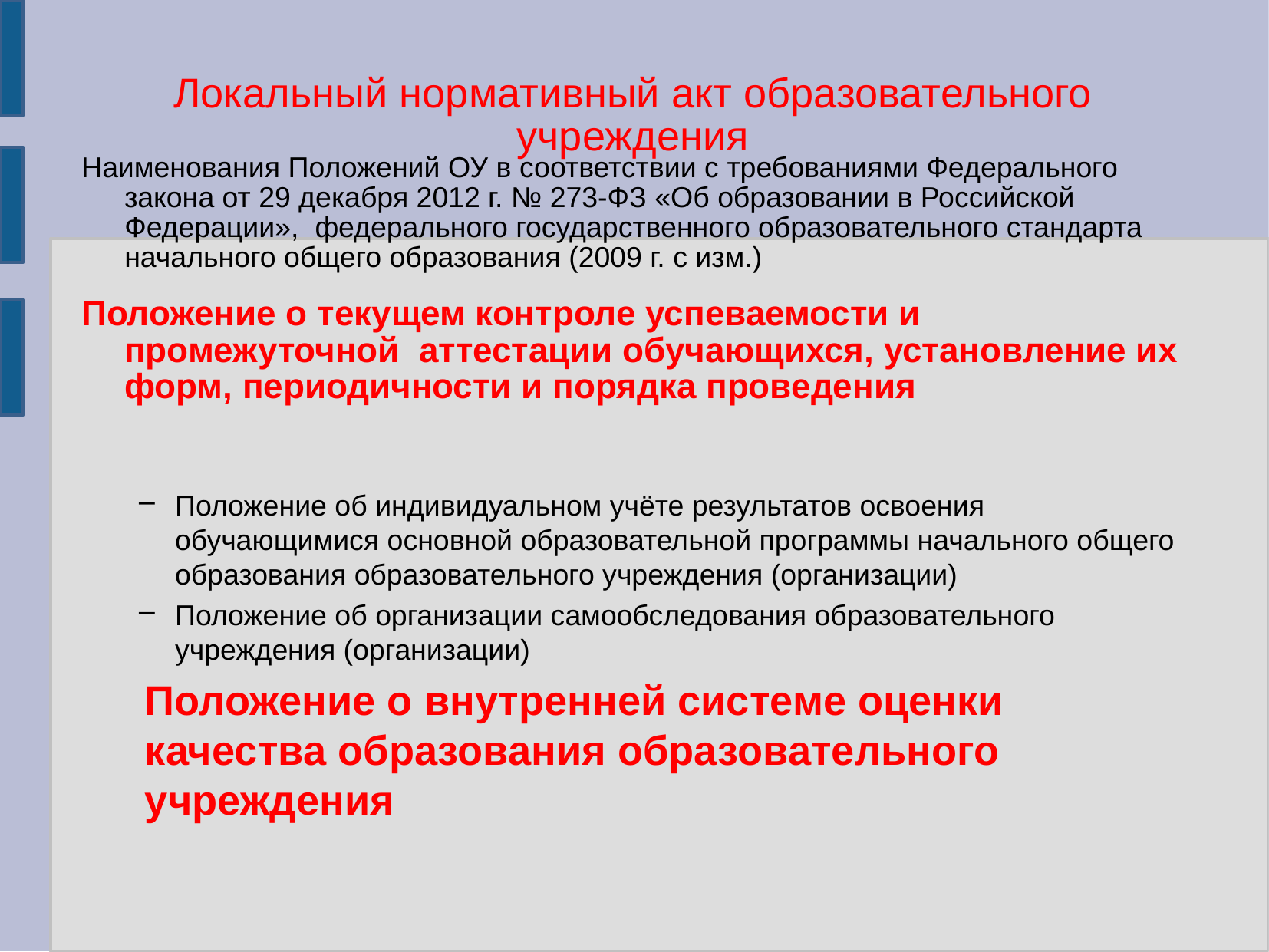

# Локальный нормативный акт образовательного учреждения
Наименования Положений ОУ в соответствии с требованиями Федерального закона от 29 декабря 2012 г. № 273-ФЗ «Об образовании в Российской Федерации»,  федерального государственного образовательного стандарта начального общего образования (2009 г. с изм.)
Положение о текущем контроле успеваемости и промежуточной  аттестации обучающихся, установление их форм, периодичности и порядка проведения

Положение об индивидуальном учёте результатов освоения обучающимися основной образовательной программы начального общего образования образовательного учреждения (организации)
Положение об организации самообследования образовательного учреждения (организации)
Положение о внутренней системе оценки качества образования образовательного учреждения